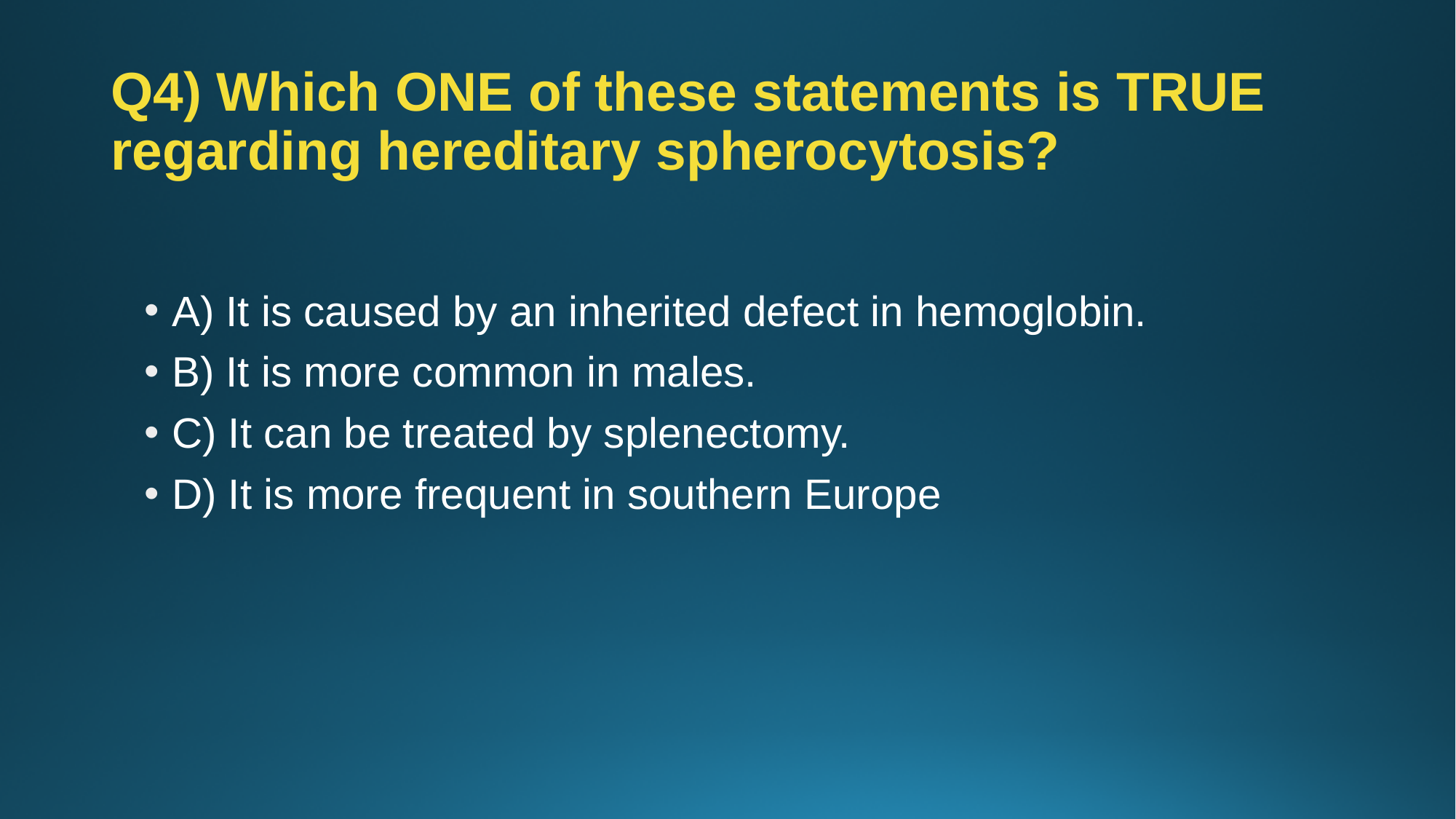

# Q4) Which ONE of these statements is TRUE regarding hereditary spherocytosis?

A) It is caused by an inherited defect in hemoglobin.
B) It is more common in males.
C) It can be treated by splenectomy.
D) It is more frequent in southern Europe